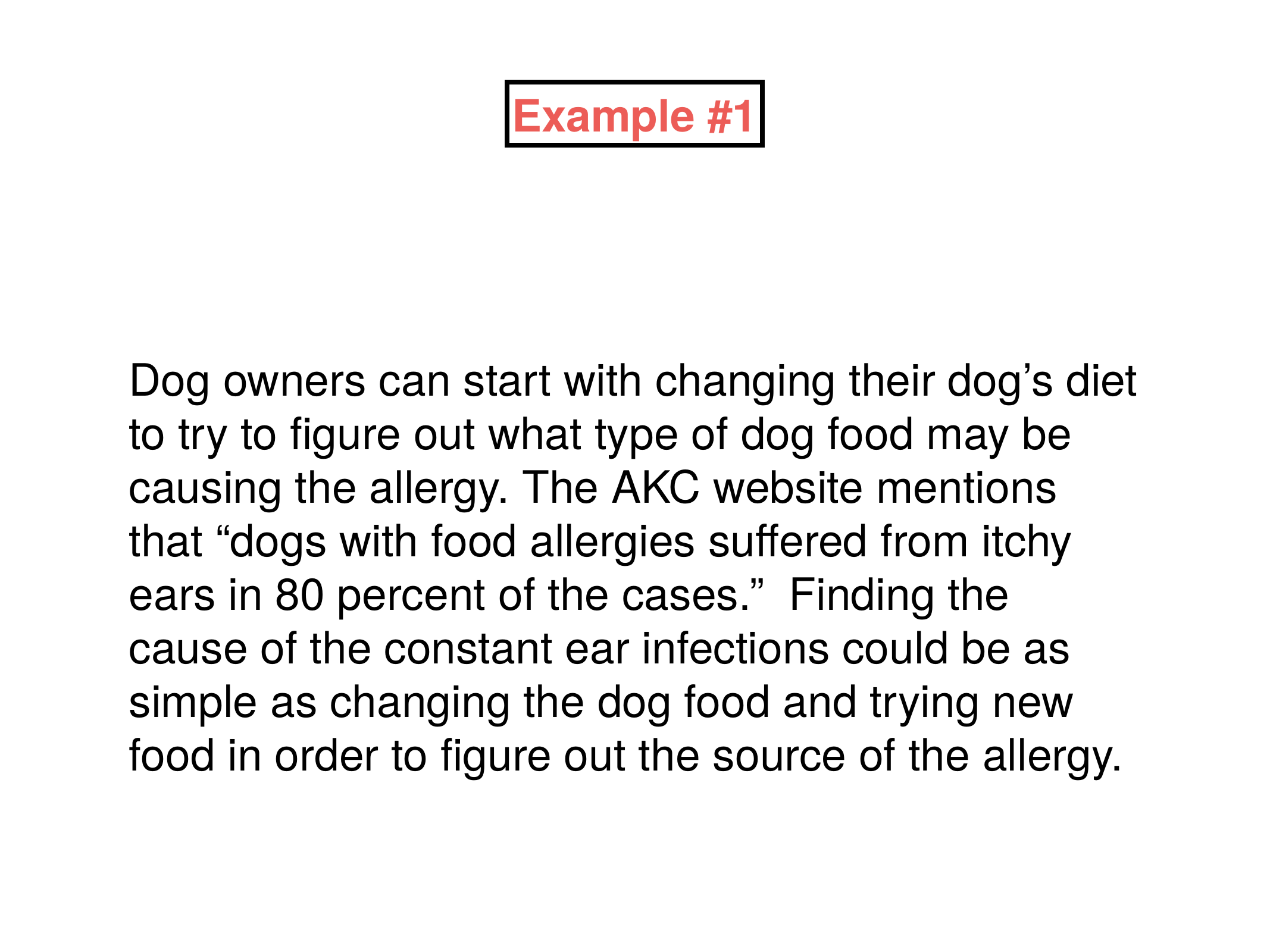

Example #1
# Dog owners can start with changing their dog’s diet to try to figure out what type of dog food may be causing the allergy. The AKC website mentions that “dogs with food allergies suffered from itchy ears in 80 percent of the cases.”  Finding the cause of the constant ear infections could be as simple as changing the dog food and trying new food in order to figure out the source of the allergy.